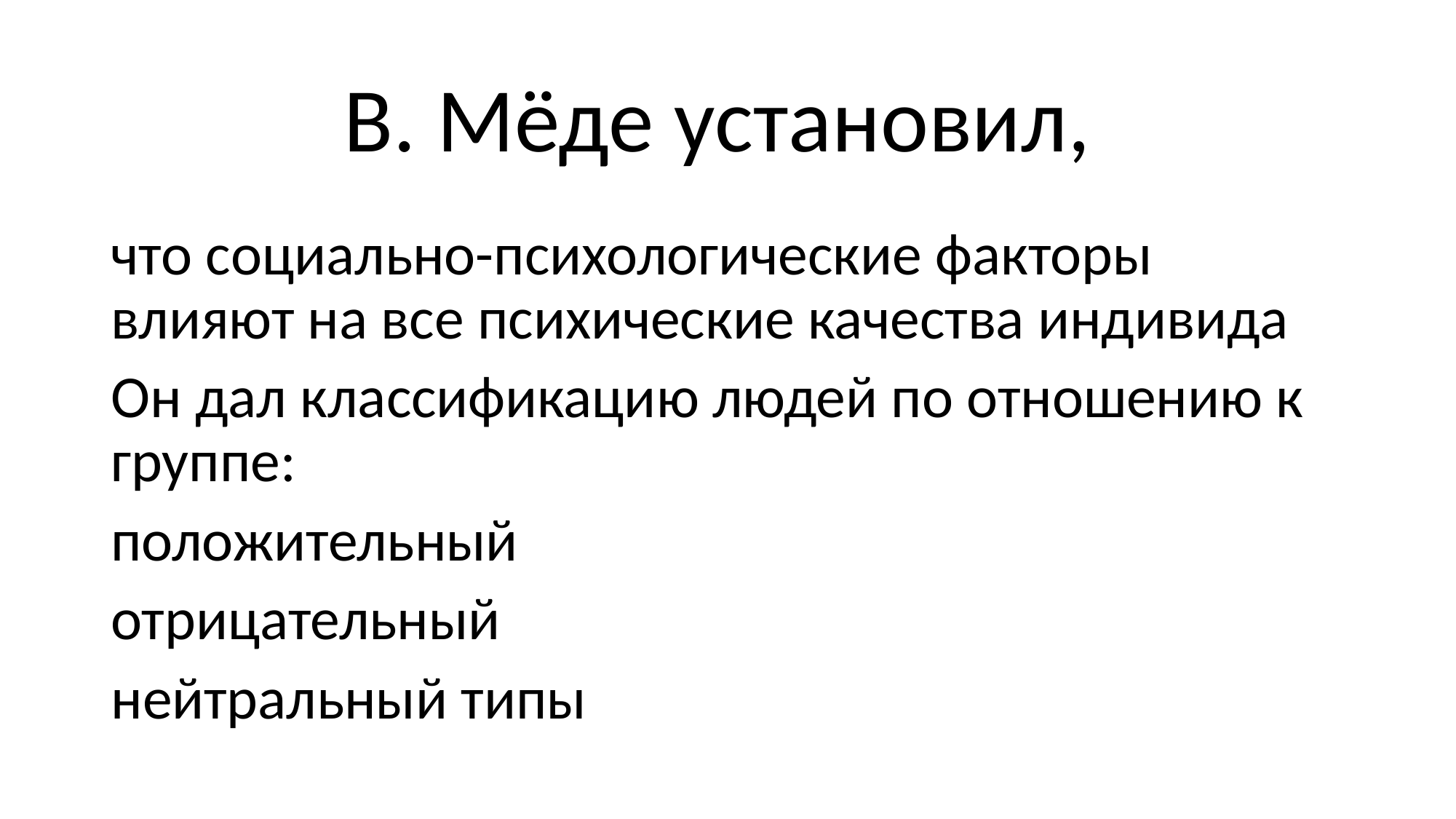

# В. Мёде установил,
что социально-психологические факторы влияют на все психические качества индивида
Он дал классификацию людей по отношению к группе:
положительный
отрицательный
нейтральный типы